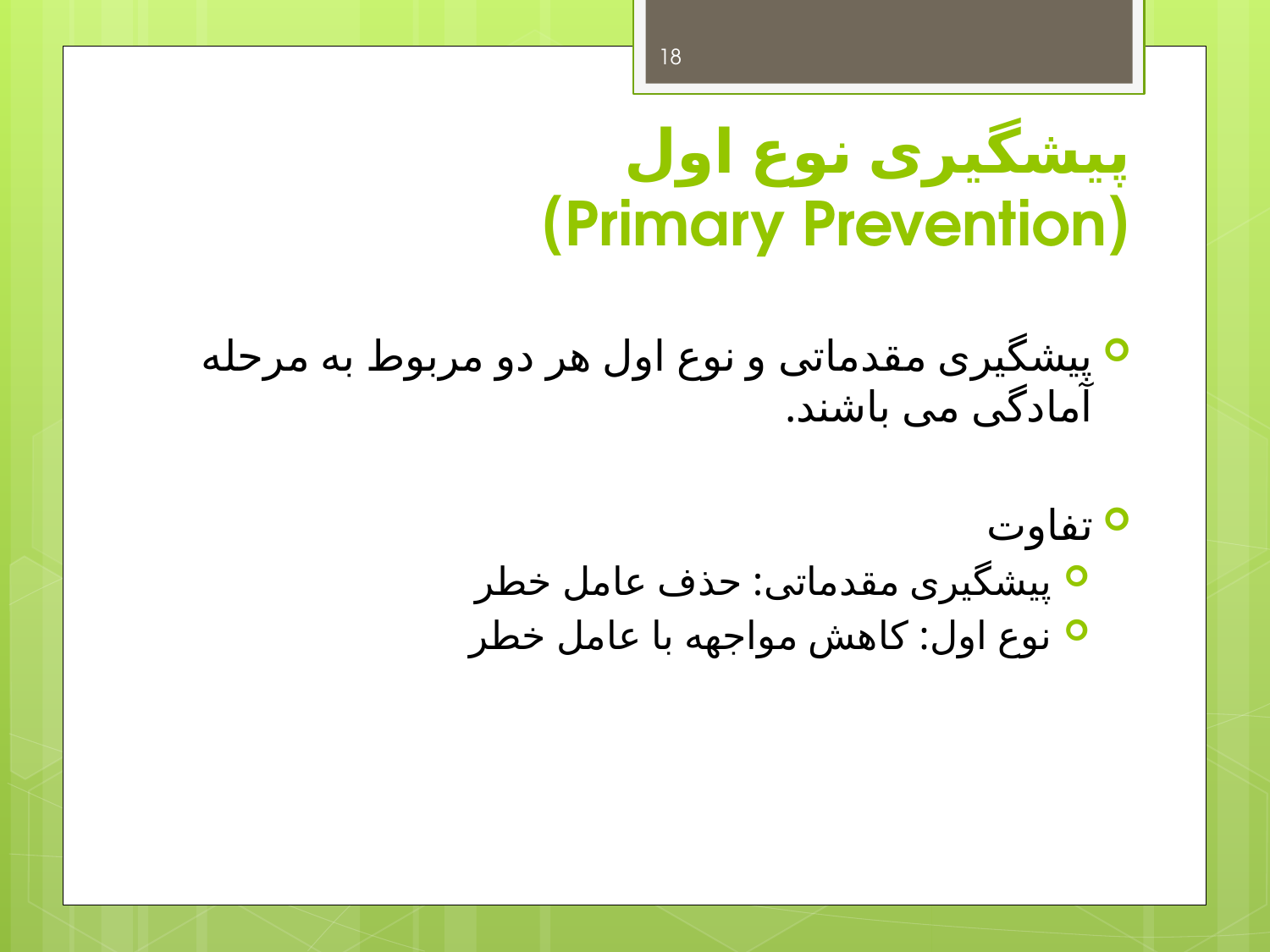

18
# پیشگیری نوع اول (Primary Prevention)
پیشگیری مقدماتی و نوع اول هر دو مربوط به مرحله آمادگی می باشند.

تفاوت
پیشگیری مقدماتی: حذف عامل خطر
نوع اول: کاهش مواجهه با عامل خطر